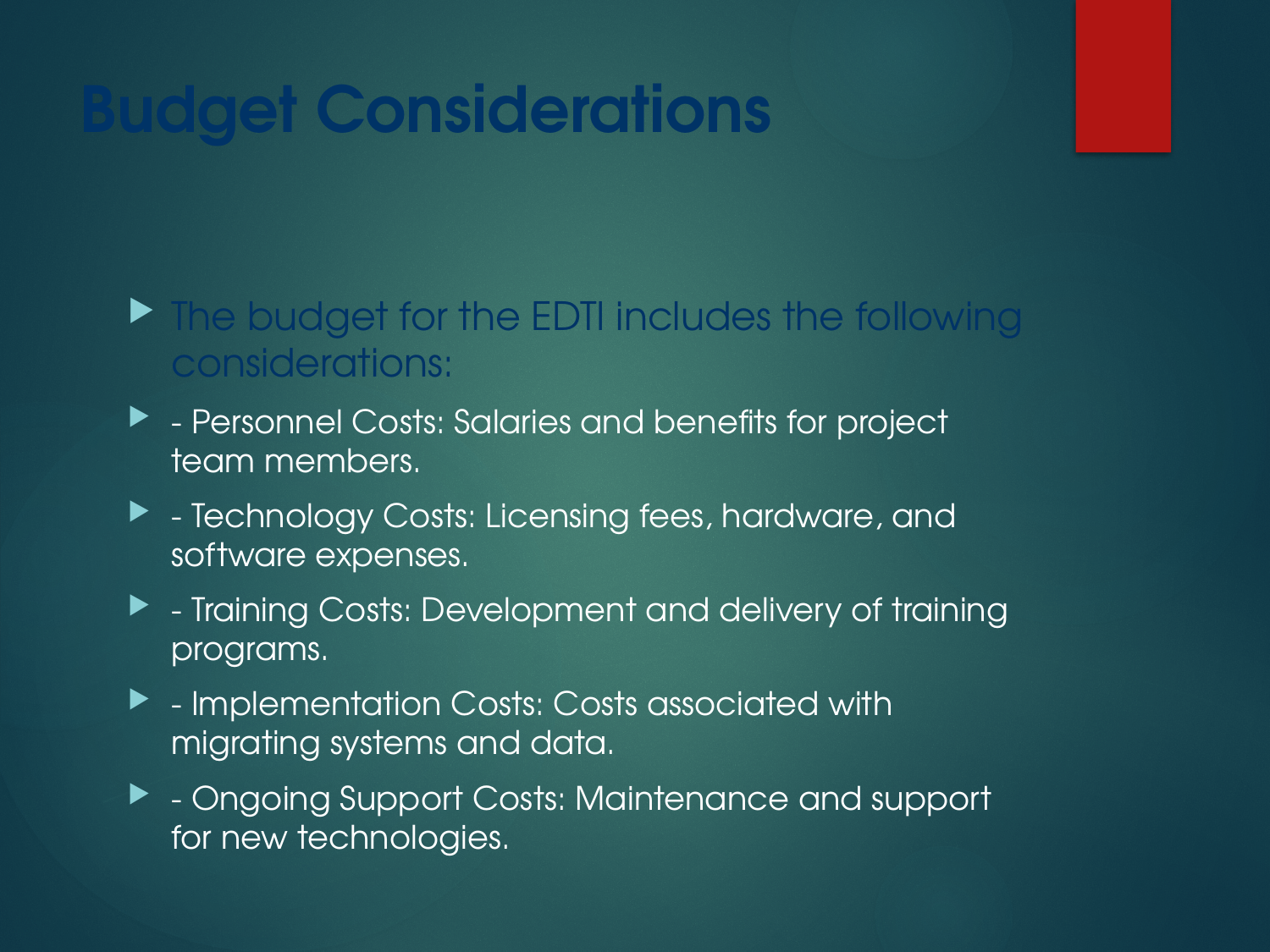

# Budget Considerations
The budget for the EDTI includes the following considerations:
- Personnel Costs: Salaries and benefits for project team members.
- Technology Costs: Licensing fees, hardware, and software expenses.
- Training Costs: Development and delivery of training programs.
- Implementation Costs: Costs associated with migrating systems and data.
- Ongoing Support Costs: Maintenance and support for new technologies.